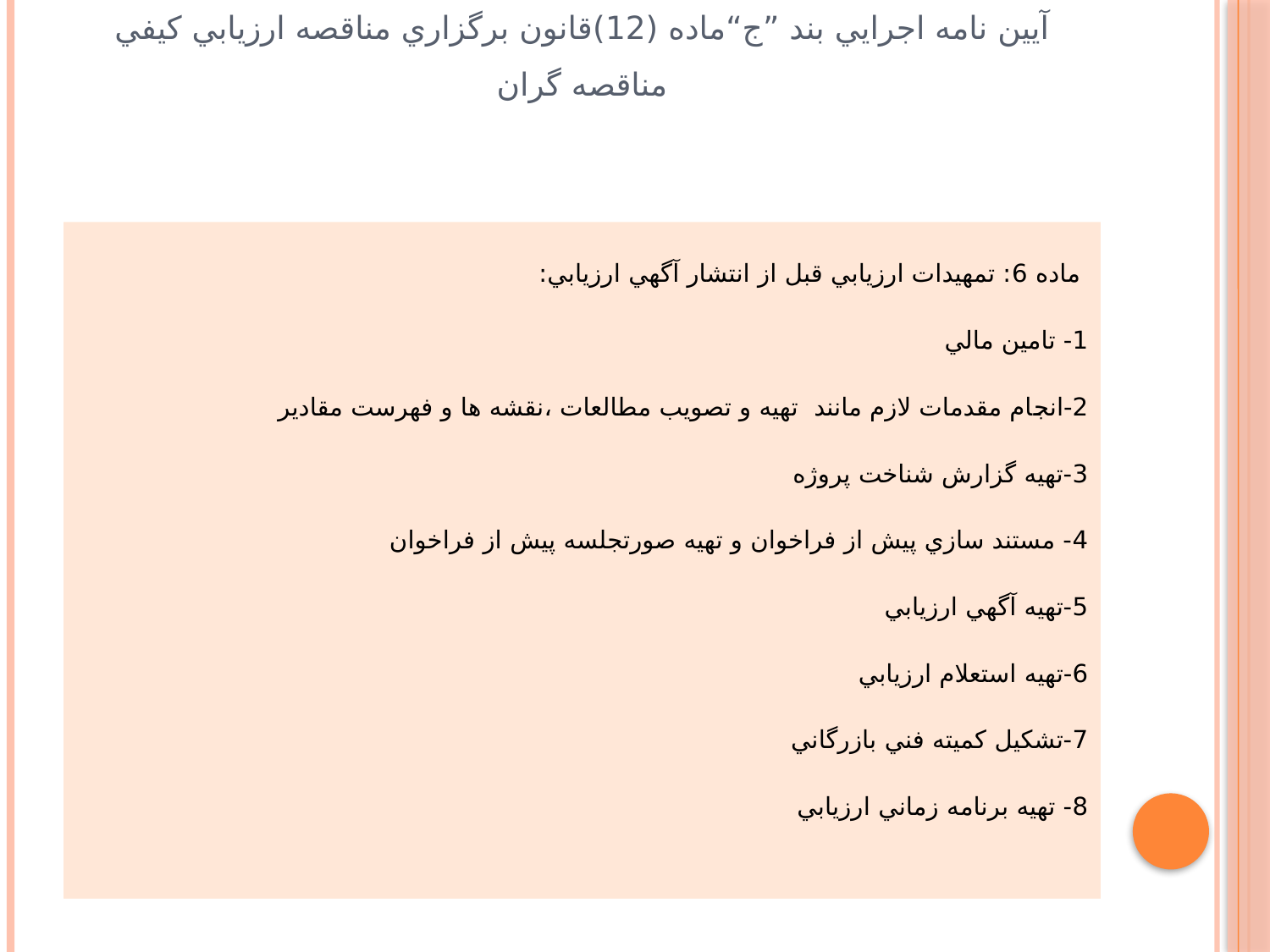

# آيين نامه اجرايي بند ”ج“ماده (12)قانون برگزاري مناقصه ارزيابي كيفي مناقصه گران
 ماده 6: تمهيدات ارزيابي قبل از انتشار آگهي ارزيابي:
1- تامين مالي
2-انجام مقدمات لازم مانند  تهيه و تصويب مطالعات ،نقشه ها و فهرست مقادير
3-تهيه گزارش شناخت پروژه
4- مستند سازي پيش از فراخوان و تهيه صورتجلسه پيش از فراخوان
5-تهيه آگهي ارزيابي
6-تهيه استعلام ارزيابي
7-تشكيل كميته فني بازرگاني
8- تهيه برنامه زماني ارزيابي